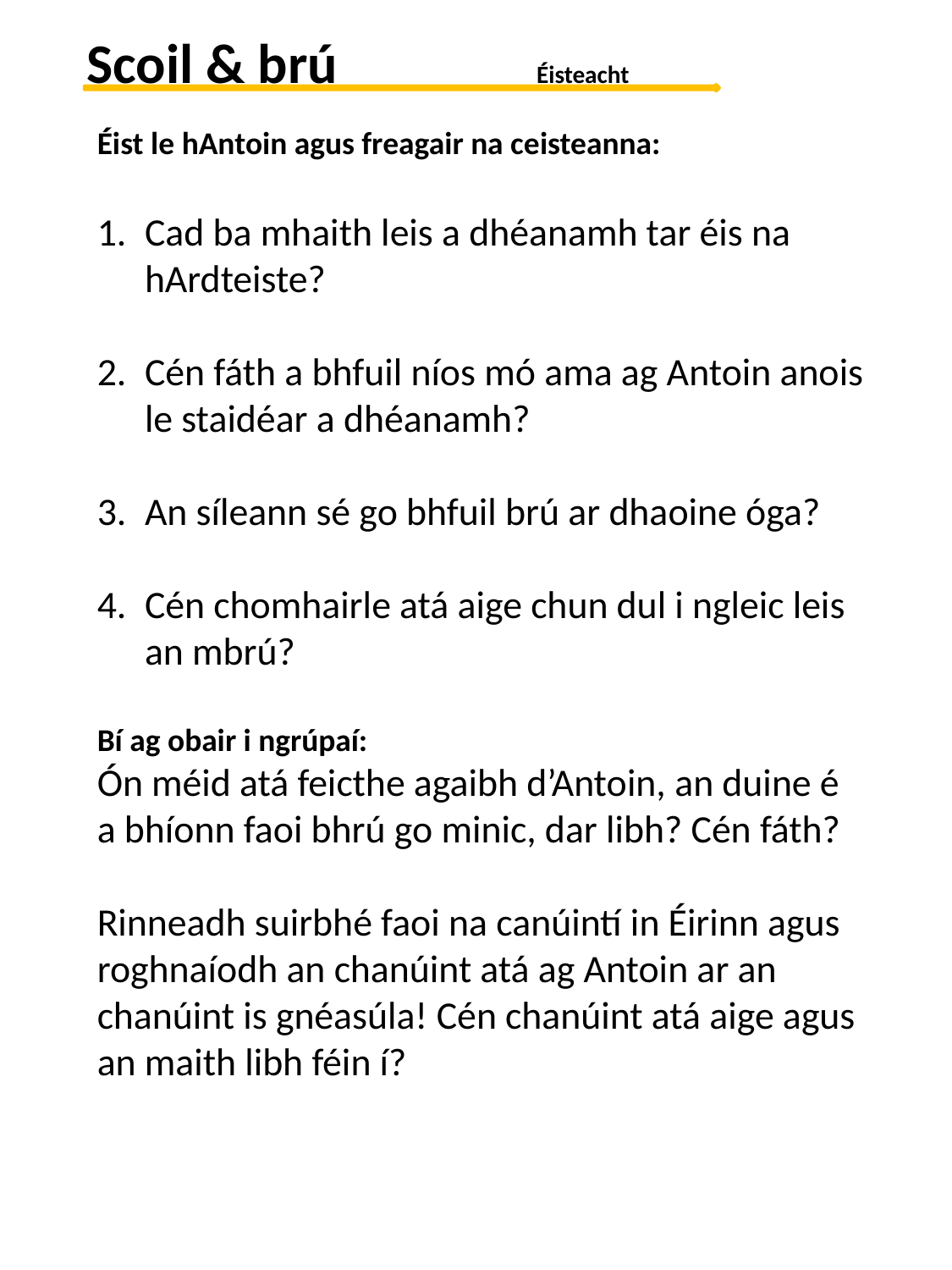

Scoil & brú		                          Éisteacht

Éist le hAntoin agus freagair na ceisteanna:

Cad ba mhaith leis a dhéanamh tar éis na hArdteiste?

Cén fáth a bhfuil níos mó ama ag Antoin anois le staidéar a dhéanamh?

An síleann sé go bhfuil brú ar dhaoine óga?

Cén chomhairle atá aige chun dul i ngleic leis an mbrú?

Bí ag obair i ngrúpaí:
Ón méid atá feicthe agaibh d’Antoin, an duine é
a bhíonn faoi bhrú go minic, dar libh? Cén fáth?

Rinneadh suirbhé faoi na canúintí in Éirinn agus
roghnaíodh an chanúint atá ag Antoin ar an
chanúint is gnéasúla! Cén chanúint atá aige agus
an maith libh féin í?